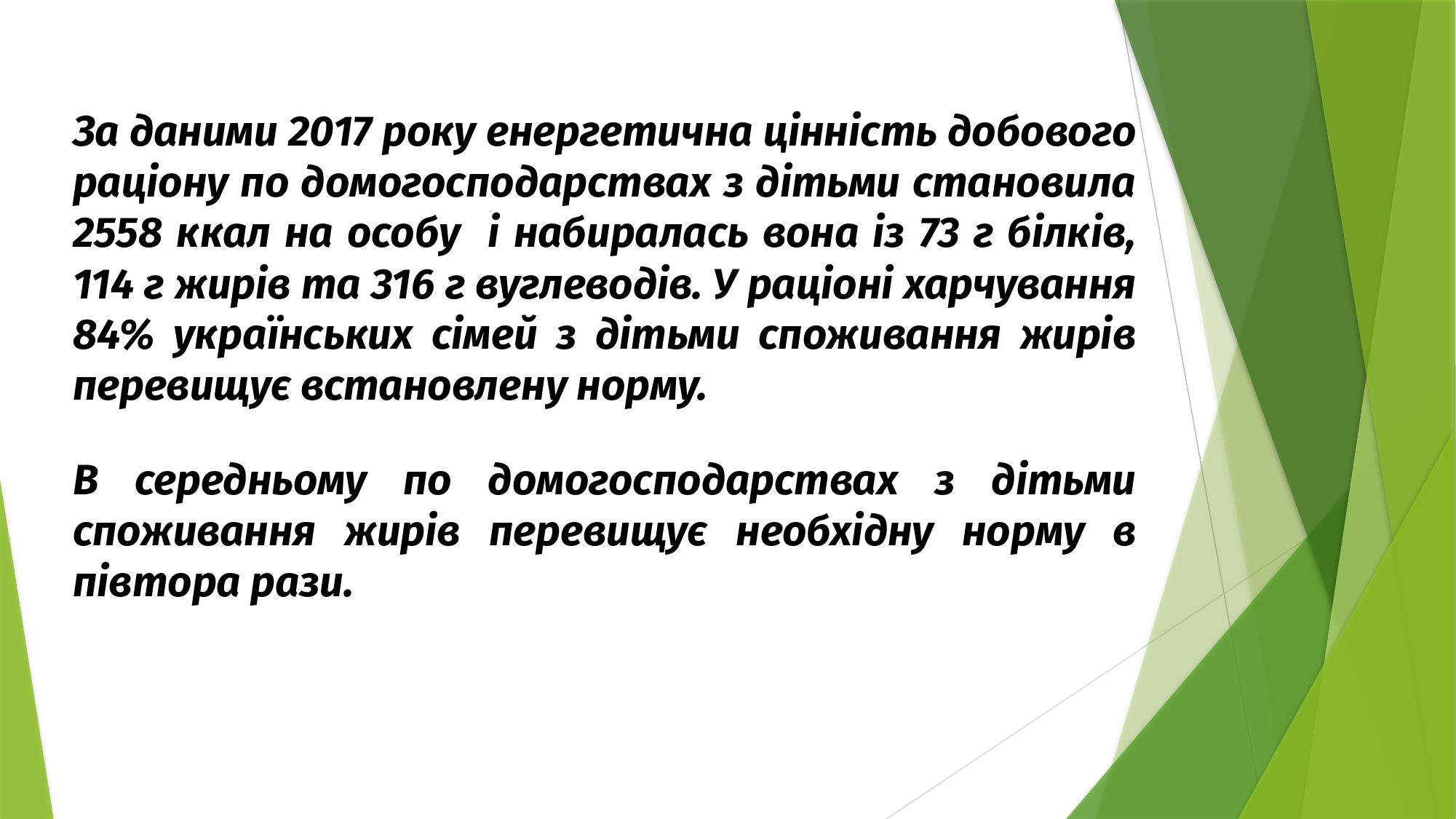

За даними 2017 року енергетична цінність добового раціону по домогосподарствах з дітьми становила 2558 ккал на особу  і набиралась вона із 73 г білків, 114 г жирів та 316 г вуглеводів. У раціоні харчування 84% українських сімей з дітьми споживання жирів перевищує встановлену норму.

В середньому по домогосподарствах з дітьми споживання жирів перевищує необхідну норму в півтора рази.